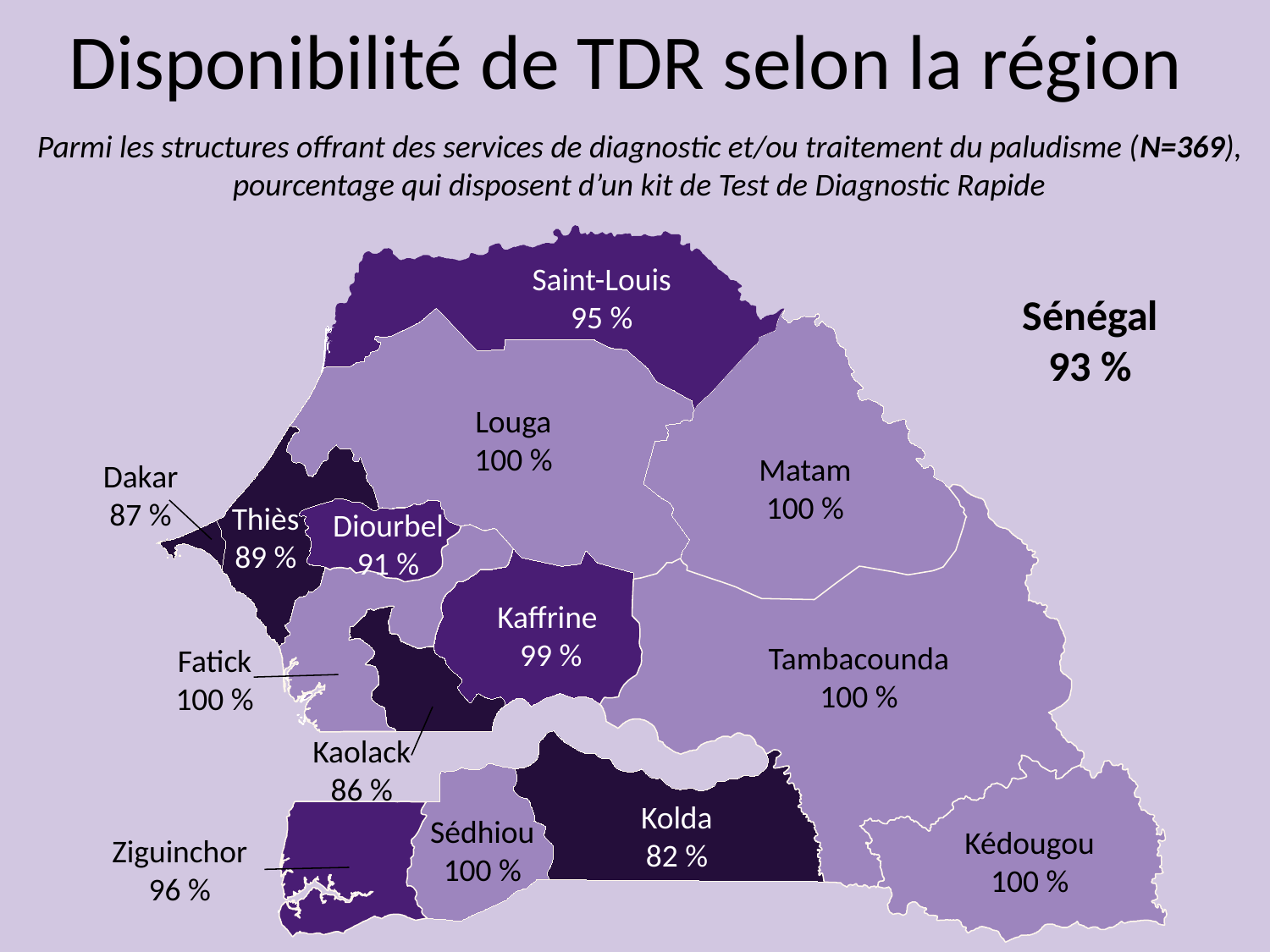

Disponibilité de TDR selon la région
Parmi les structures offrant des services de diagnostic et/ou traitement du paludisme (N=369), pourcentage qui disposent d’un kit de Test de Diagnostic Rapide

Saint-Louis
95 %
Sénégal
93 %
Louga
100 %
Matam
100 %
Dakar
87 %
Thiès
89 %
Diourbel
91 %
Kaffrine  99 %
Tambacounda
100 %
Fatick
100 %
Kaolack
86 %
Kolda
82 %
Sédhiou
100 %
Kédougou
100 %
Ziguinchor
96 %